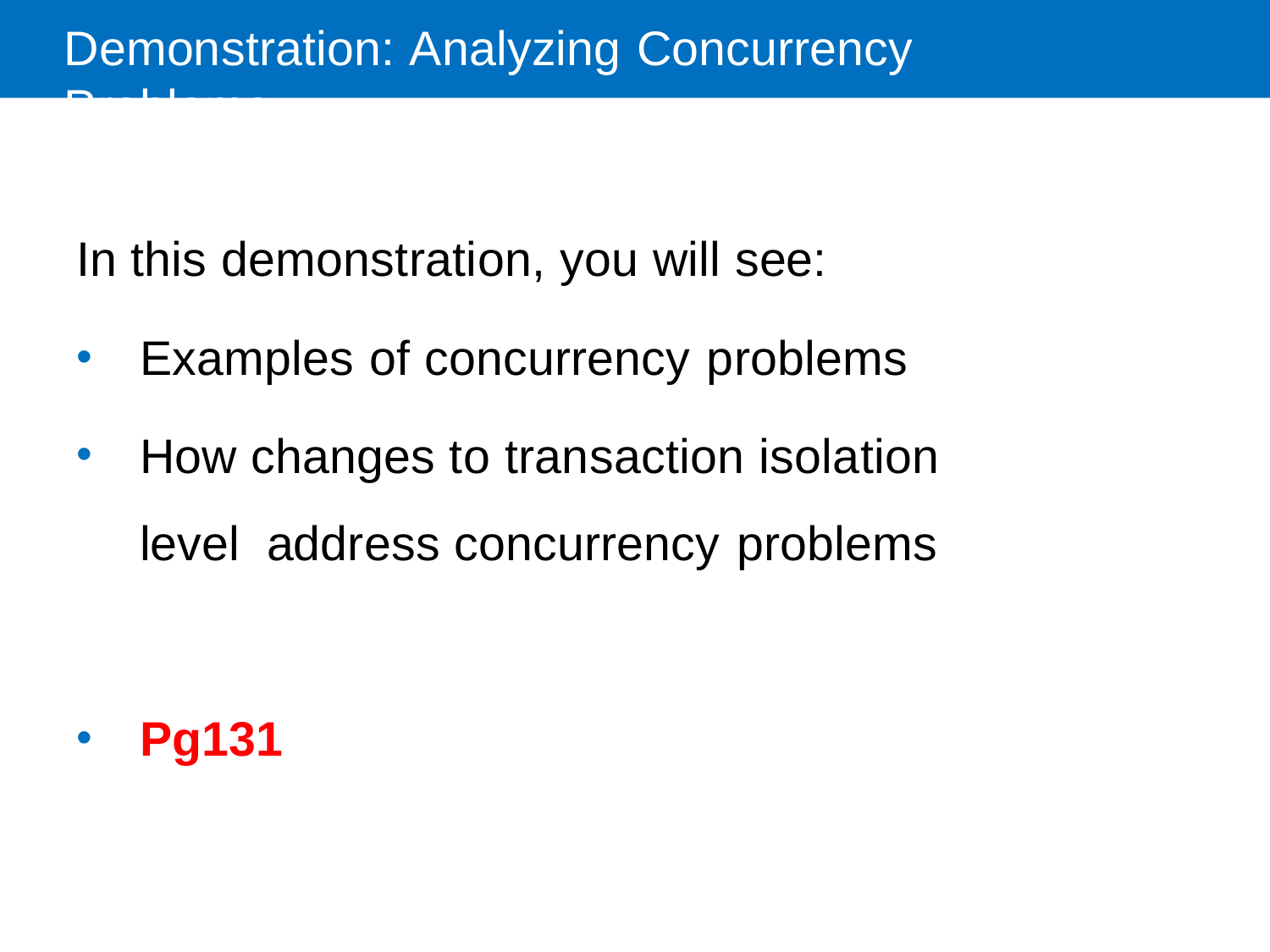

Demonstration: Analyzing Concurrency Problems

In this demonstration, you will see:
Examples of concurrency problems
How changes to transaction isolation level  address concurrency problems

Pg131